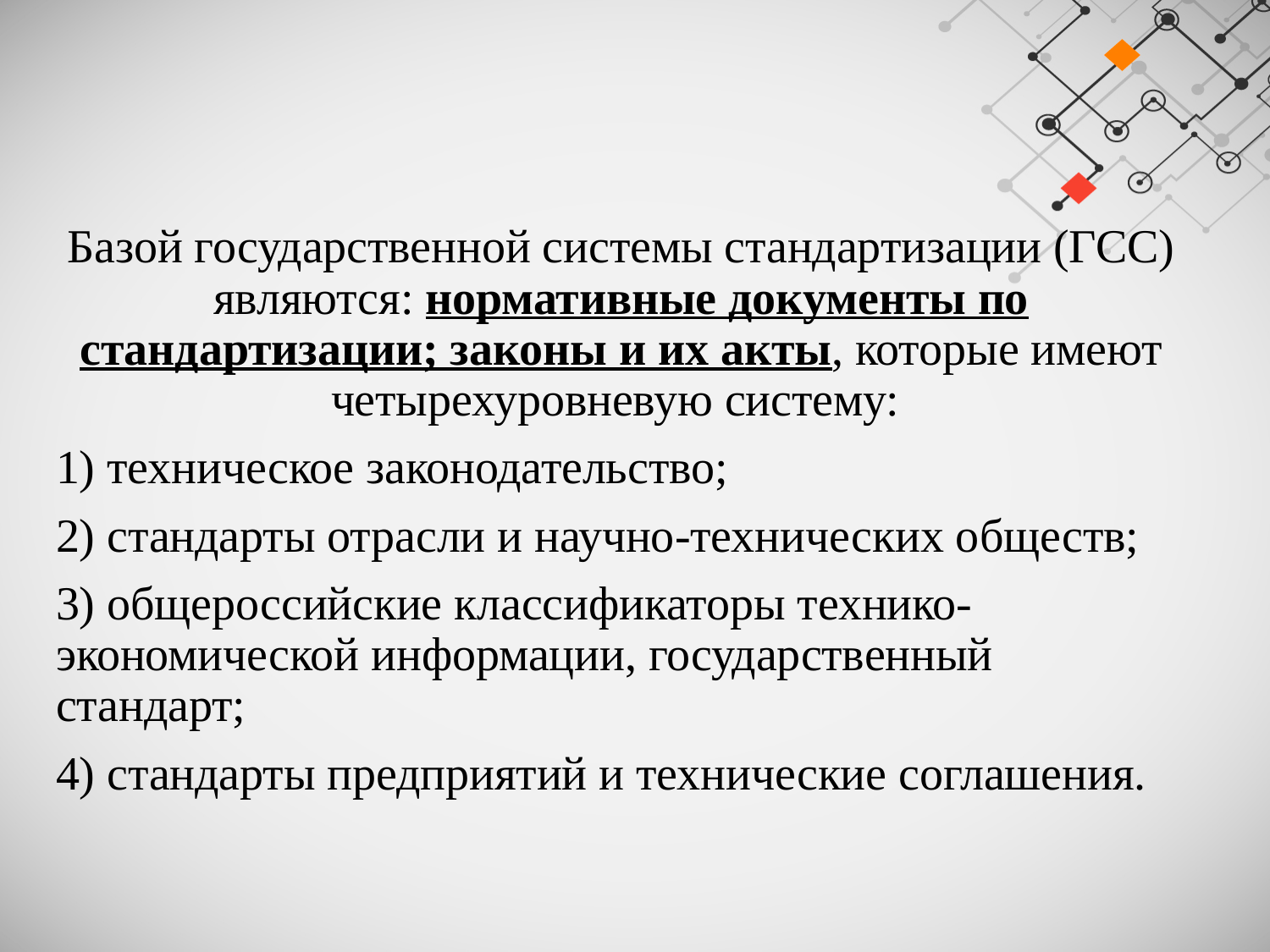

Базой государственной системы стандартизации (ГСС) являются: нормативные документы по стандартизации; законы и их акты, которые имеют четырехуровневую систему:
1) техническое законодательство;
2) стандарты отрасли и научно-технических обществ;
3) общероссийские классификаторы технико-экономической информации, государственный стандарт;
4) стандарты предприятий и технические соглашения.